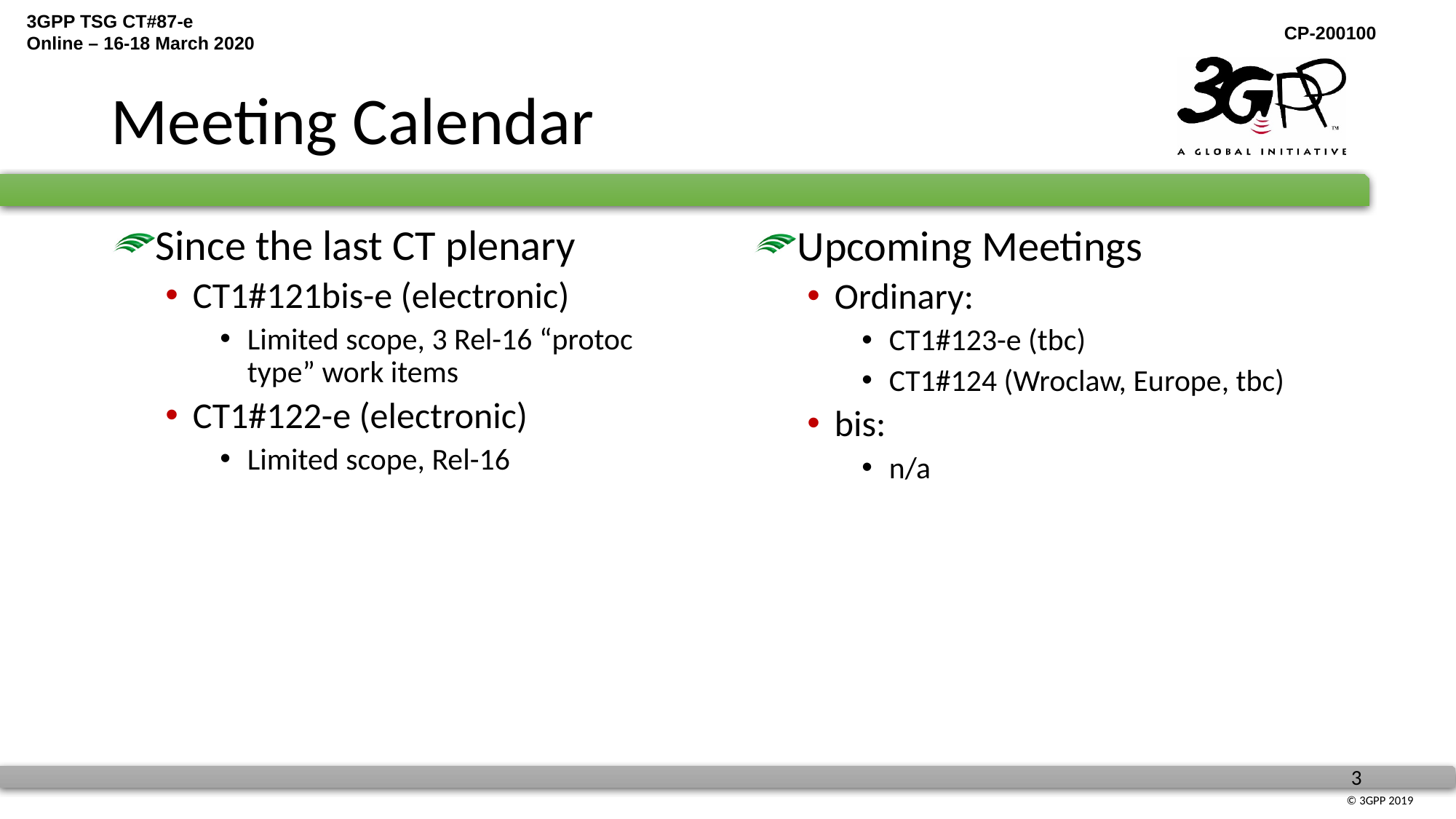

# Meeting Calendar
Since the last CT plenary
CT1#121bis-e (electronic)
Limited scope, 3 Rel-16 “protoc type” work items
CT1#122-e (electronic)
Limited scope, Rel-16

Upcoming Meetings
Ordinary:
CT1#123-e (tbc)
CT1#124 (Wroclaw, Europe, tbc)
bis:
n/a